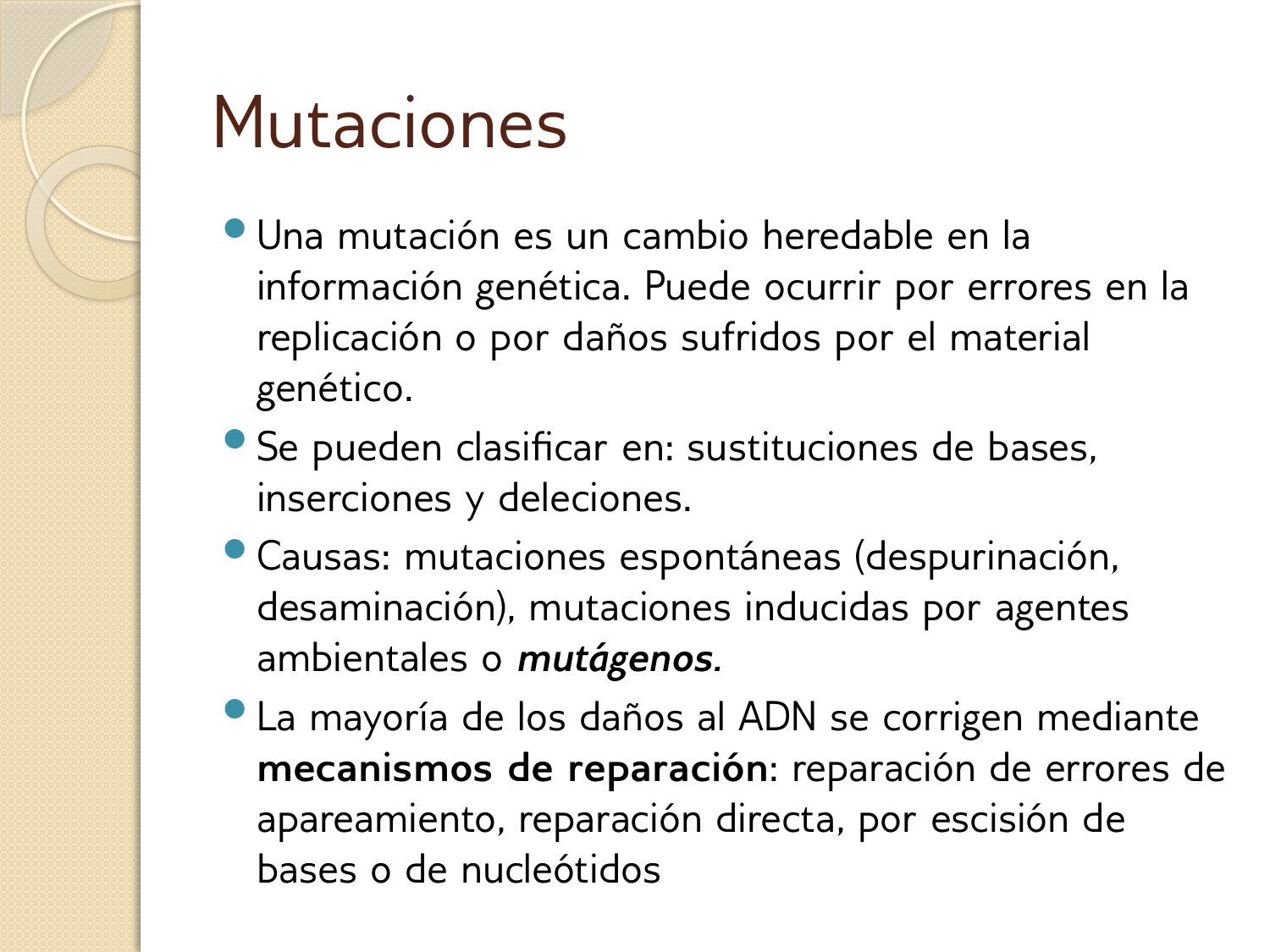

# Mutaciones
Una mutación es un cambio heredable en la información genética. Puede ocurrir por errores en la replicación o por daños sufridos por el material genético.
Se pueden clasificar en: sustituciones de bases, inserciones y deleciones.
Causas: mutaciones espontáneas (despurinación, desaminación), mutaciones inducidas por agentes ambientales o mutágenos.
La mayoría de los daños al ADN se corrigen mediante mecanismos de reparación: reparación de errores de apareamiento, reparación directa, por escisión de bases o de nucleótidos